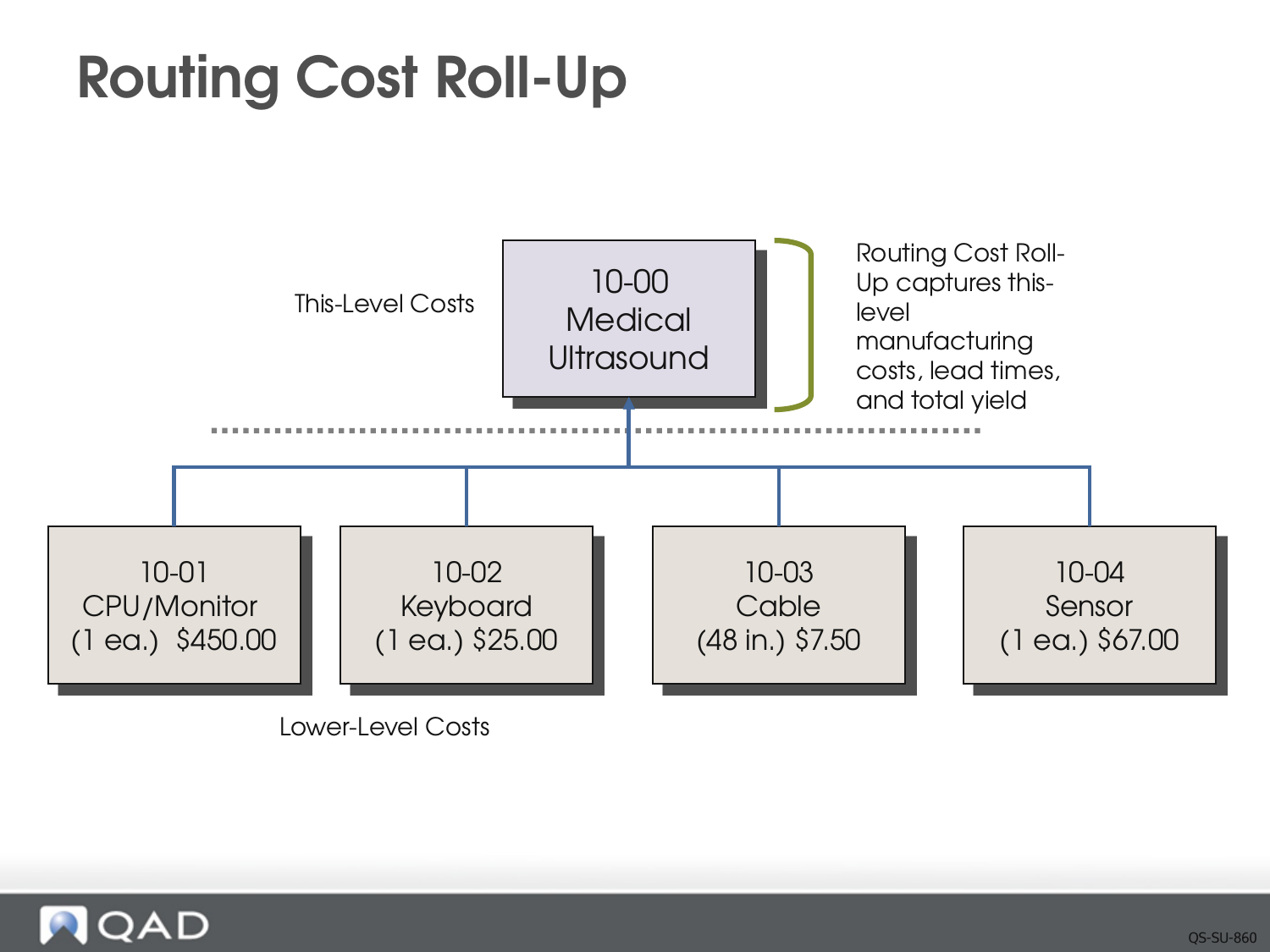

# Routing Cost Roll-Up
Routing Cost Roll-Up captures this-level manufacturing costs, lead times, and total yield
10-00
Medical Ultrasound

This-Level Costs

10-01
CPU/Monitor
(1 ea.)  $450.00

10-02
Keyboard
(1 ea.) $25.00
10-03
Cable
(48 in.) $7.50
10-04
Sensor
(1 ea.) $67.00
Lower-Level Costs
QS-SU-860